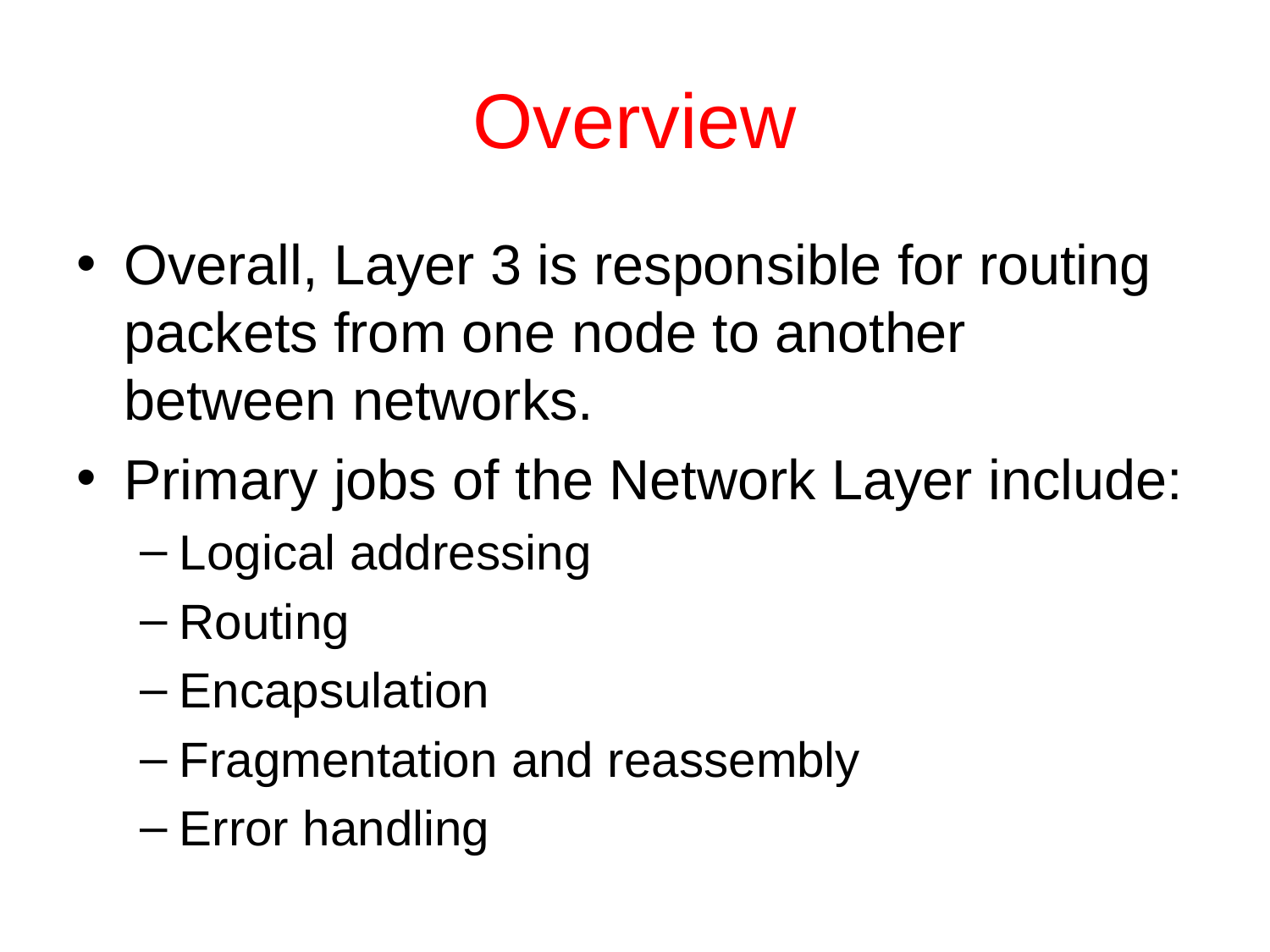

# Overview
Overall, Layer 3 is responsible for routing packets from one node to another between networks.
Primary jobs of the Network Layer include:
Logical addressing
Routing
Encapsulation
Fragmentation and reassembly
Error handling